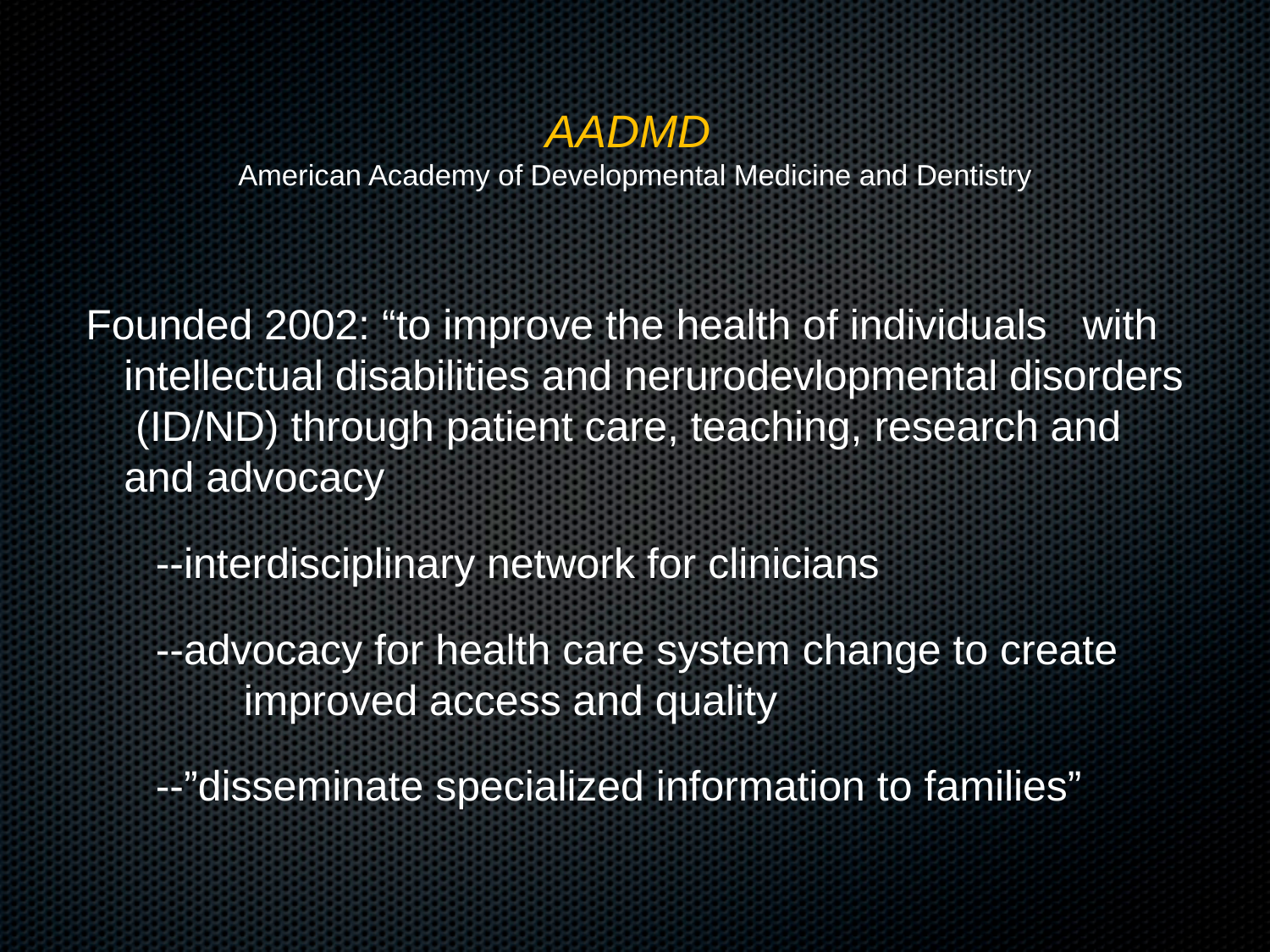

# AADMD American Academy of Developmental Medicine and Dentistry
 Founded 2002: “to improve the health of individuals   with intellectual disabilities and nerurodevlopmental disorders  (ID/ND) through patient care, teaching, research and and advocacy
--interdisciplinary network for clinicians
--advocacy for health care system change to create improved access and quality
--”disseminate specialized information to families”